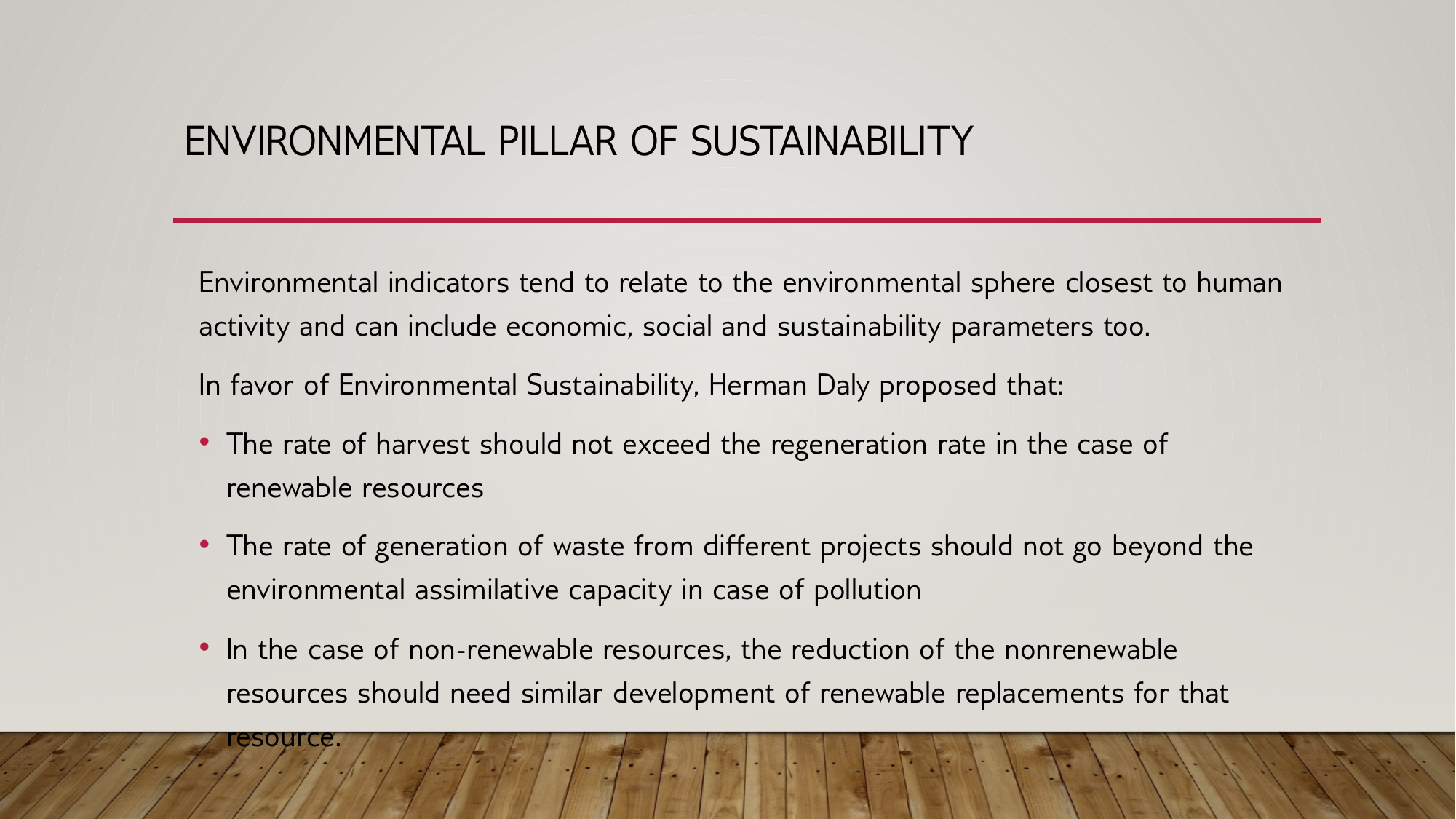

# Environmental pillar of Sustainability
Environmental indicators tend to relate to the environmental sphere closest to human activity and can include economic, social and sustainability parameters too.
In favor of Environmental Sustainability, Herman Daly proposed that:
The rate of harvest should not exceed the regeneration rate in the case of renewable resources
The rate of generation of waste from different projects should not go beyond the environmental assimilative capacity in case of pollution
In the case of non-renewable resources, the reduction of the nonrenewable resources should need similar development of renewable replacements for that resource.